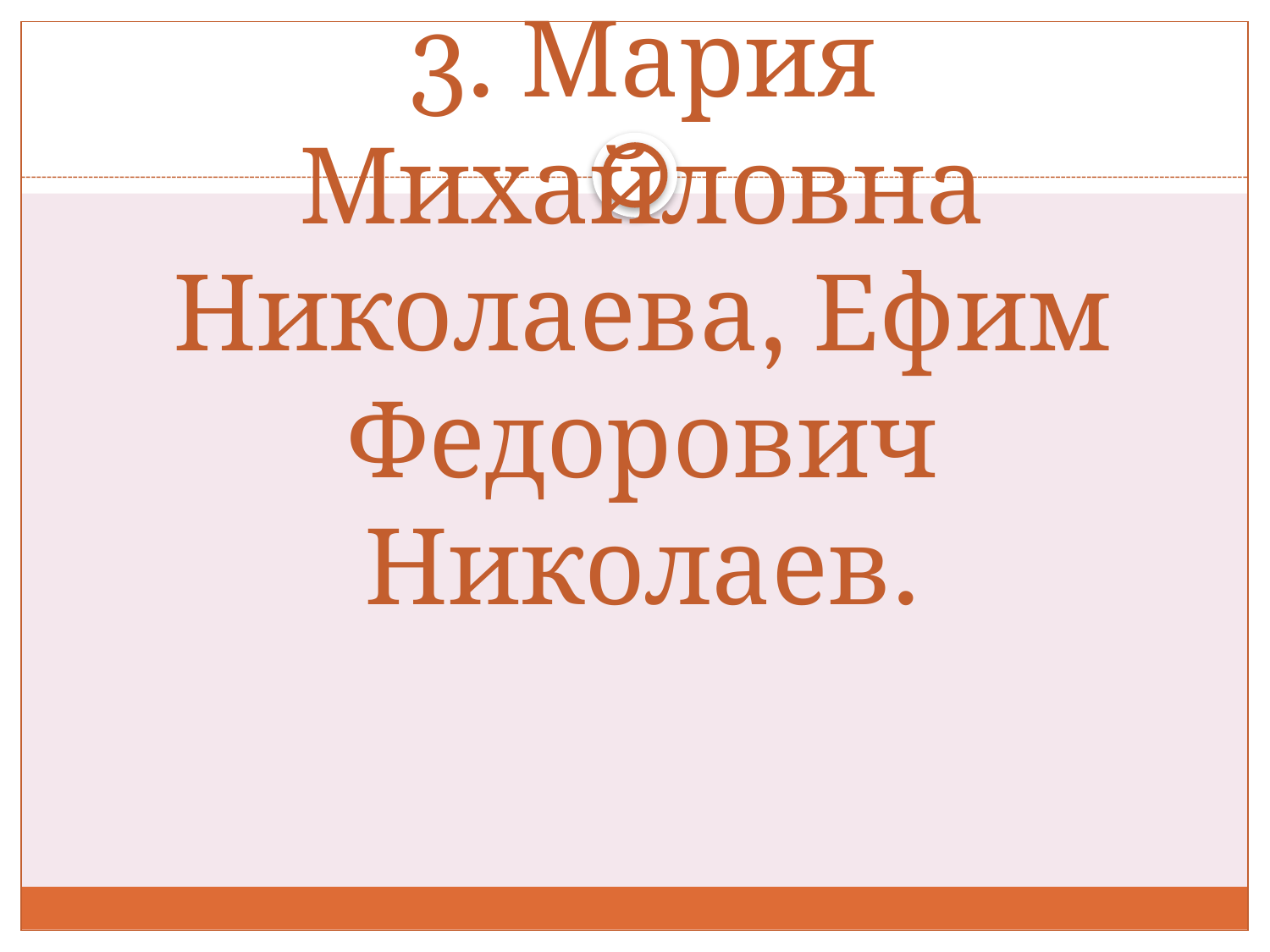

# 3. Мария Михайловна Николаева, Ефим Федорович Николаев.